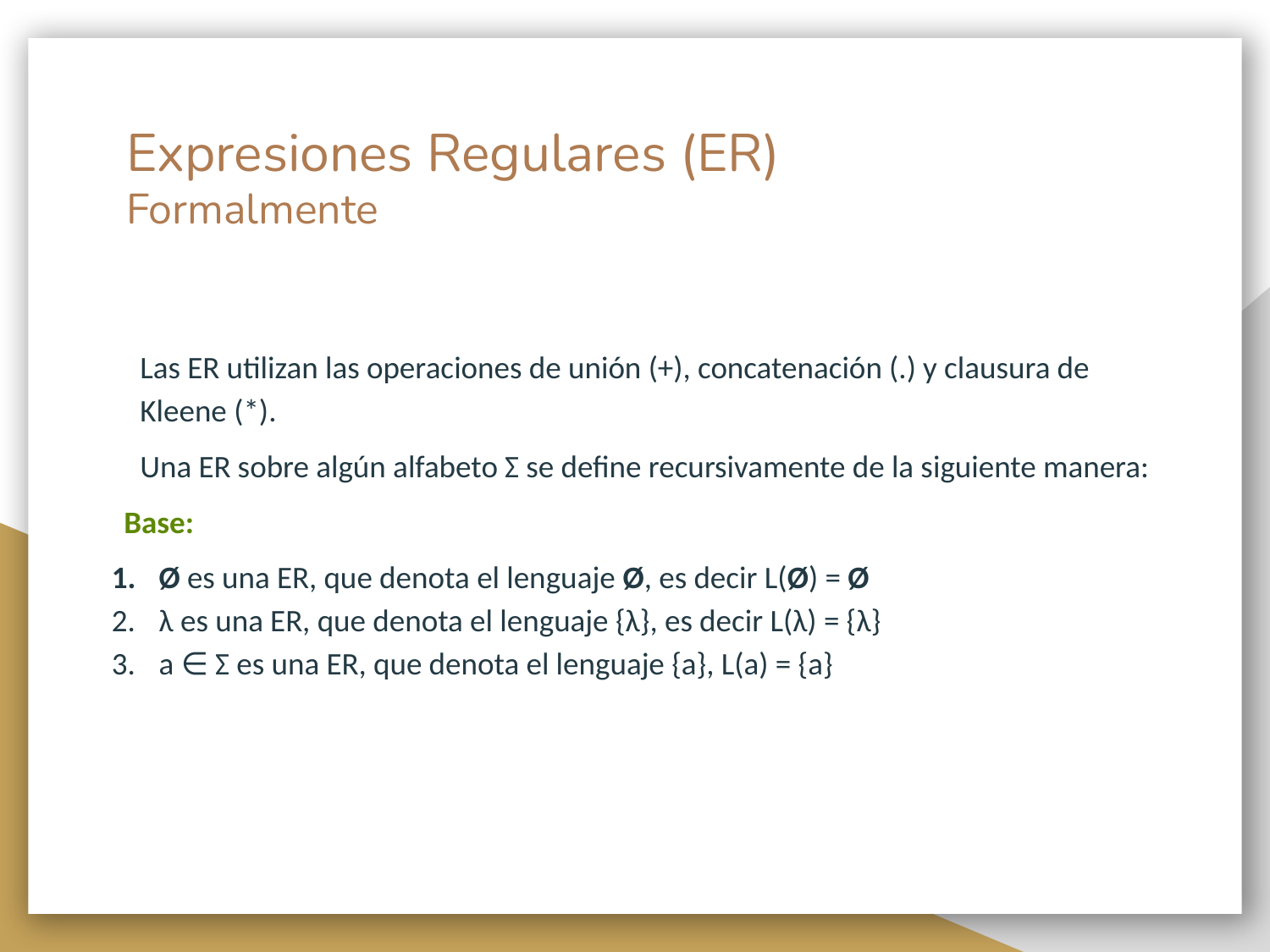

# Expresiones Regulares (ER) Formalmente
Las ER utilizan las operaciones de unión (+), concatenación (.) y clausura de Kleene (*).
Una ER sobre algún alfabeto Σ se define recursivamente de la siguiente manera:
    Base:
Ø es una ER, que denota el lenguaje Ø, es decir L(Ø) = Ø
λ es una ER, que denota el lenguaje {λ}, es decir L(λ) = {λ}
a ∈ Σ es una ER, que denota el lenguaje {a}, L(a) = {a}